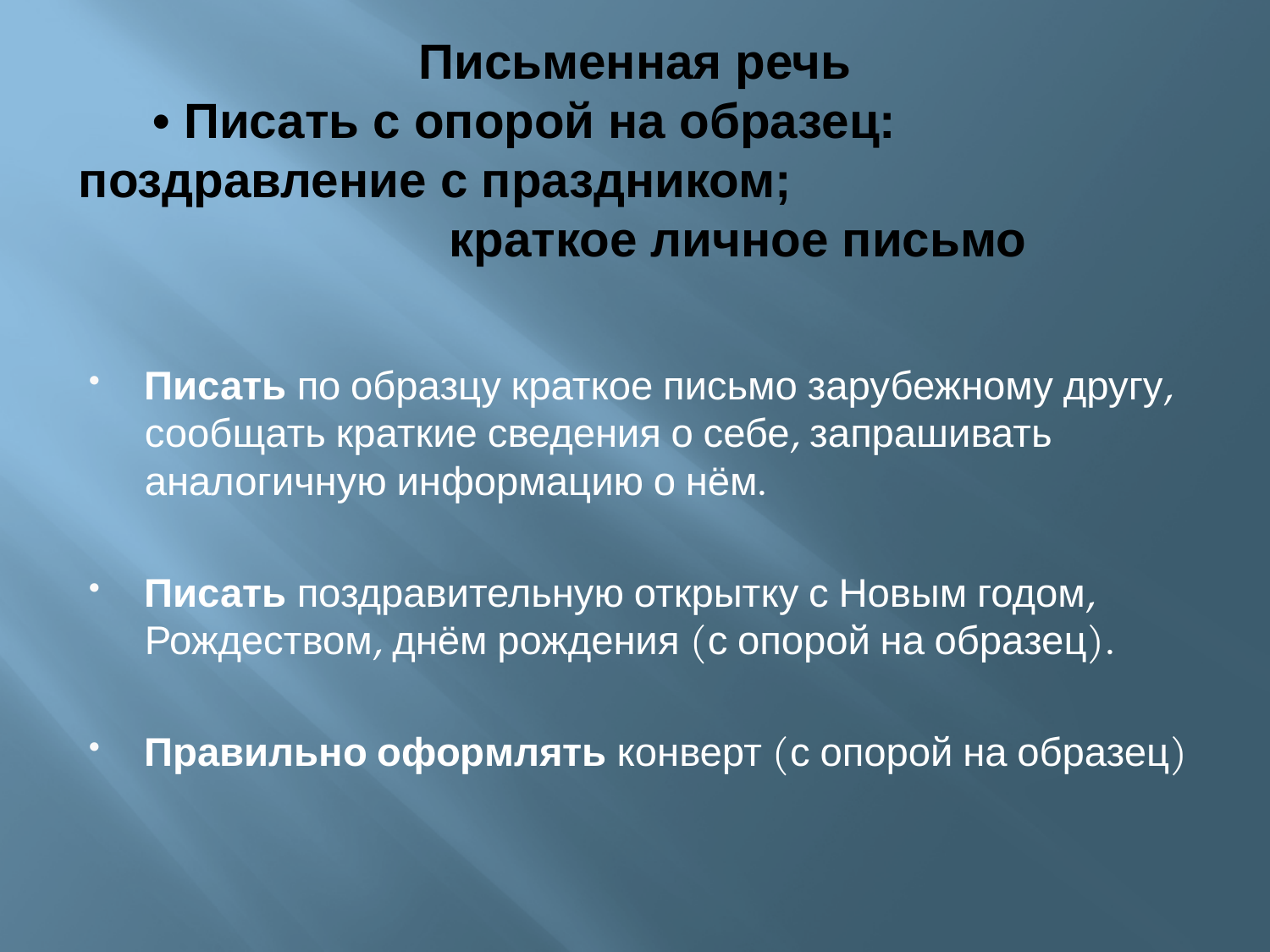

# Письменная речь • Писать с опорой на образец:                 поздравление с праздником;                                             краткое личное письмо

Писать по образцу краткое письмо зарубежному другу, сообщать краткие сведения о себе, запрашивать аналогичную информацию о нём.

Писать поздравительную открытку с Новым годом, Рождеством, днём рождения (с опорой на образец).

Правильно оформлять конверт (с опорой на образец)